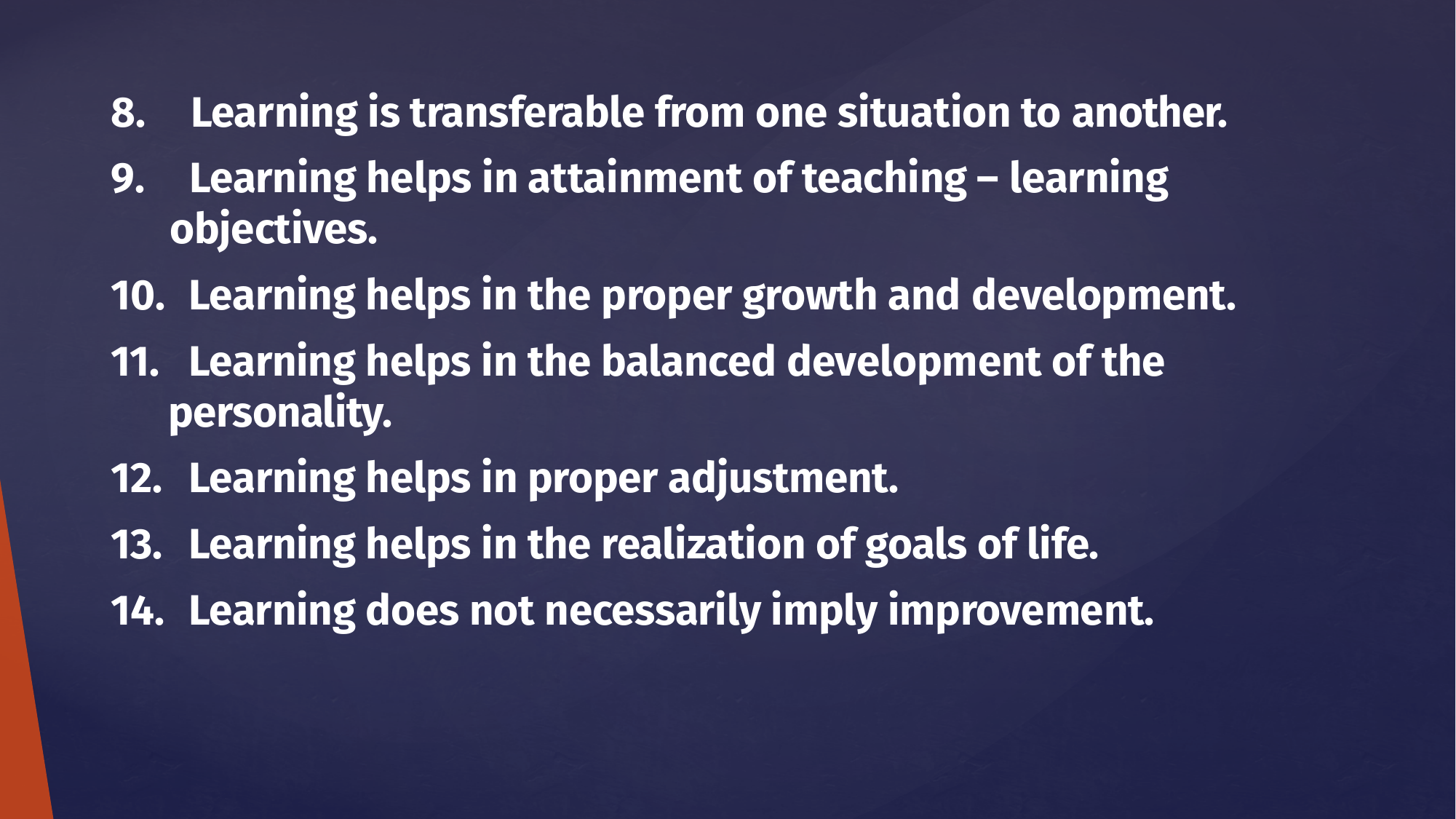

# 8.	Learning is transferable from one situation to another.
Learning helps in attainment of teaching – learning
      objectives.
Learning helps in the proper growth and development.
Learning helps in the balanced development of the
      personality.
Learning helps in proper adjustment.
Learning helps in the realization of goals of life.
Learning does not necessarily imply improvement.